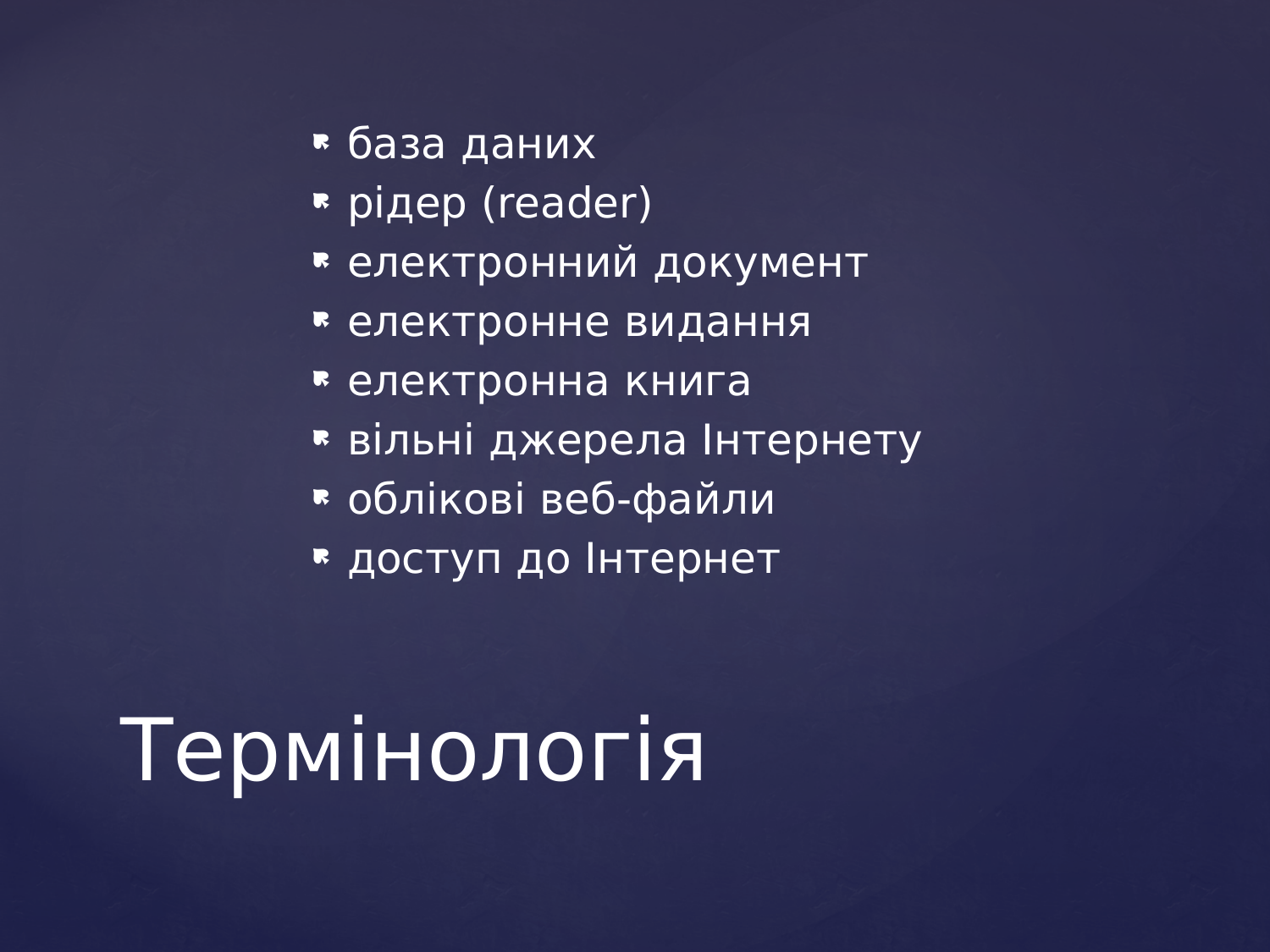

база даних
рідер (reader)
електронний документ
електронне видання
електронна книга
вільні джерела Інтернету
облікові веб-файли
доступ до Інтернет
# Термінологія